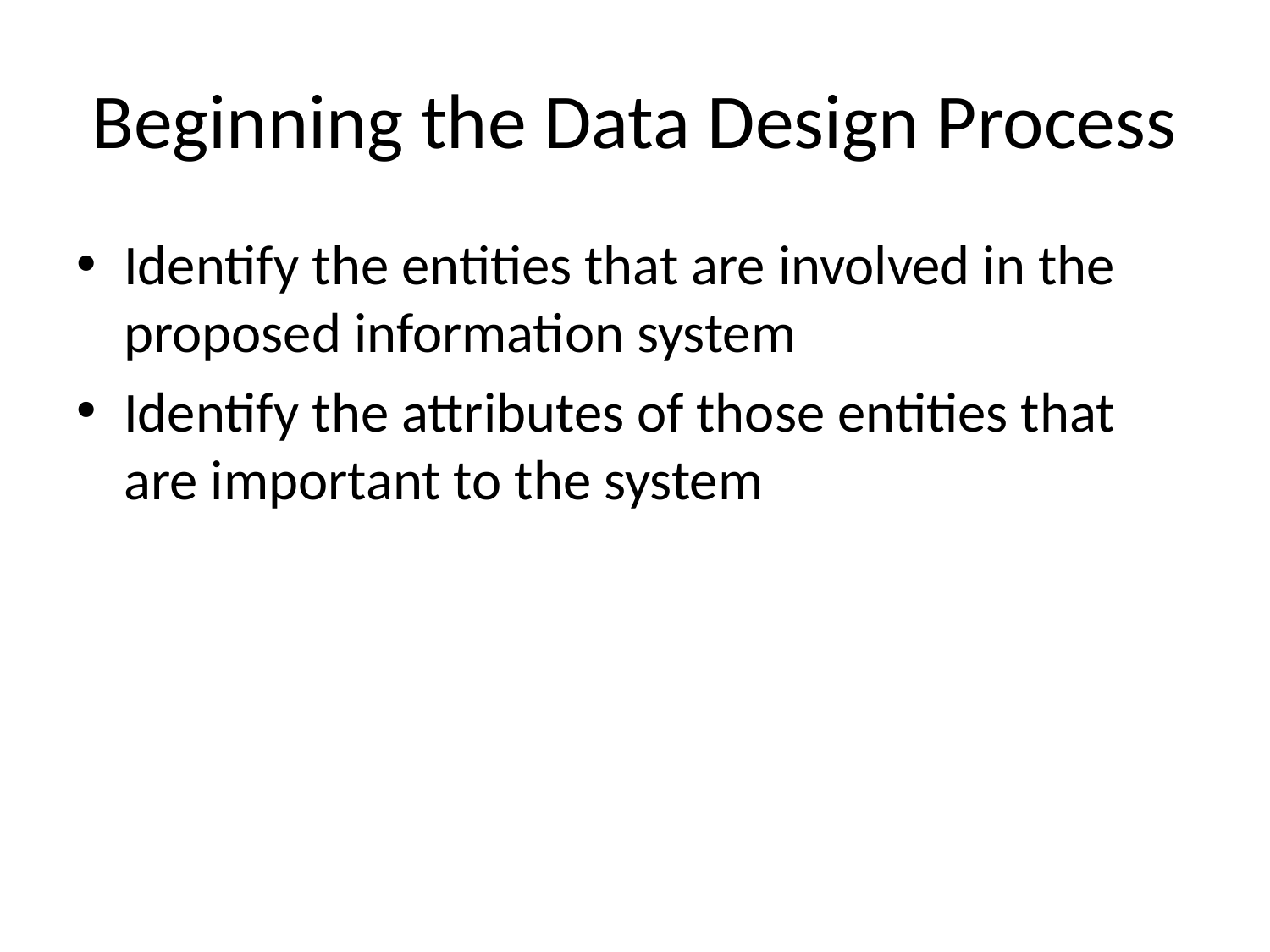

# Beginning the Data Design Process
Identify the entities that are involved in the proposed information system
Identify the attributes of those entities that are important to the system